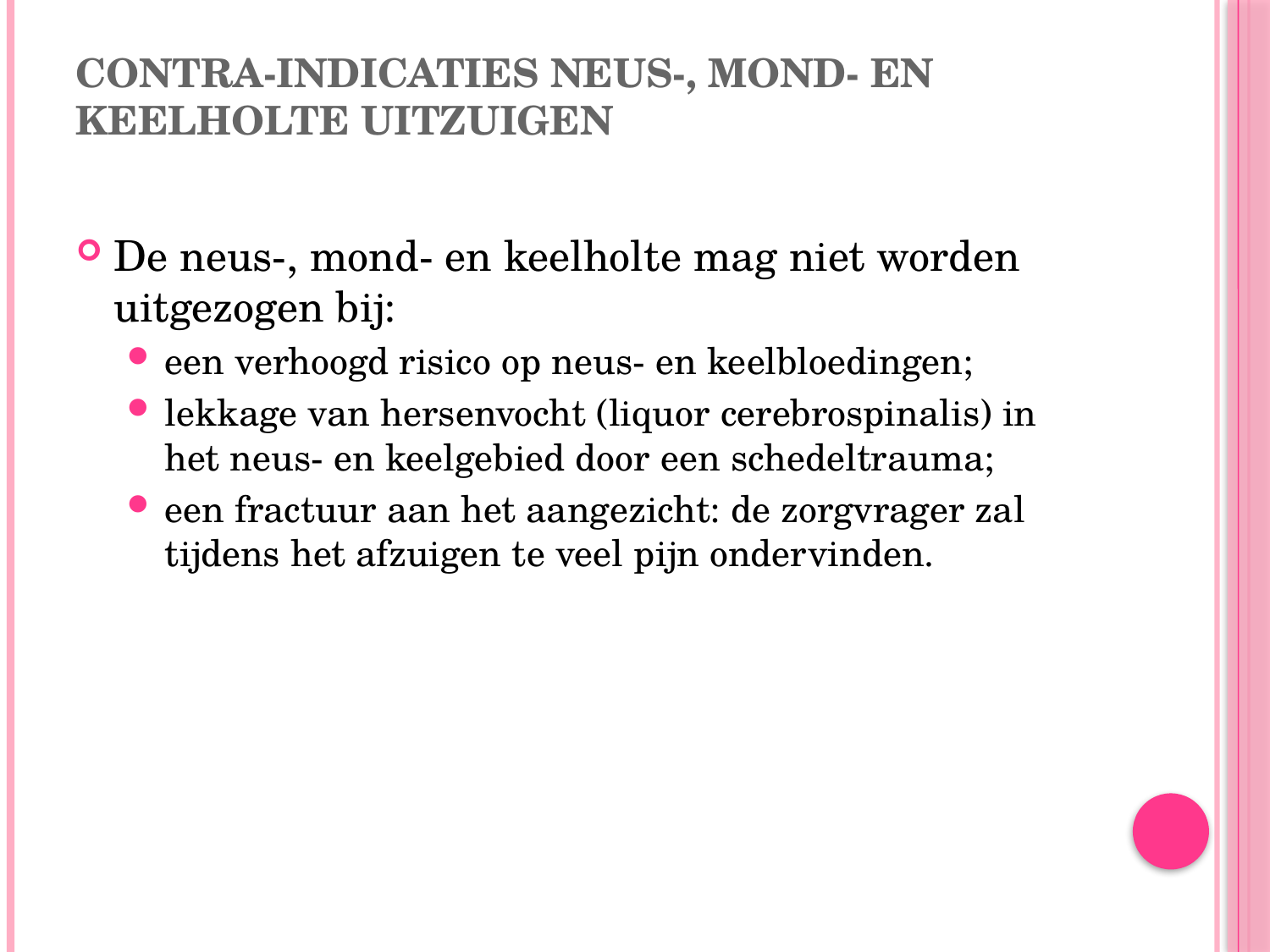

# Contra-indicaties neus-, mond- en keelholte uitzuigen
De neus-, mond- en keelholte mag niet worden uitgezogen bij:
een verhoogd risico op neus- en keelbloedingen;
lekkage van hersenvocht (liquor cerebrospinalis) in het neus- en keelgebied door een schedeltrauma;
een fractuur aan het aangezicht: de zorgvrager zal tijdens het afzuigen te veel pijn ondervinden.